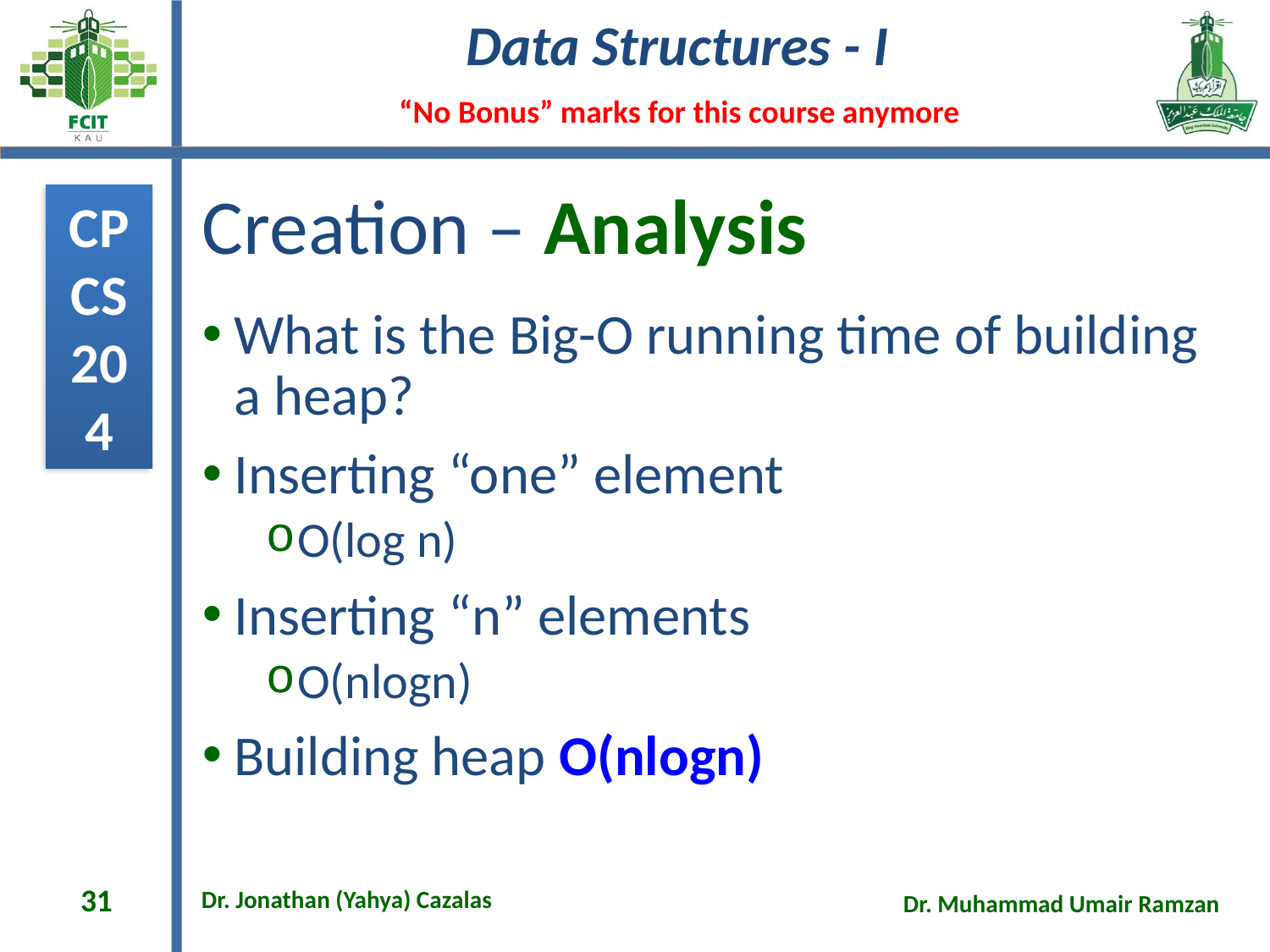

# Creation – Analysis
What is the Big-O running time of building a heap?
Inserting “one” element
O(log n)
Inserting “n” elements
O(nlogn)
Building heap O(nlogn)
31